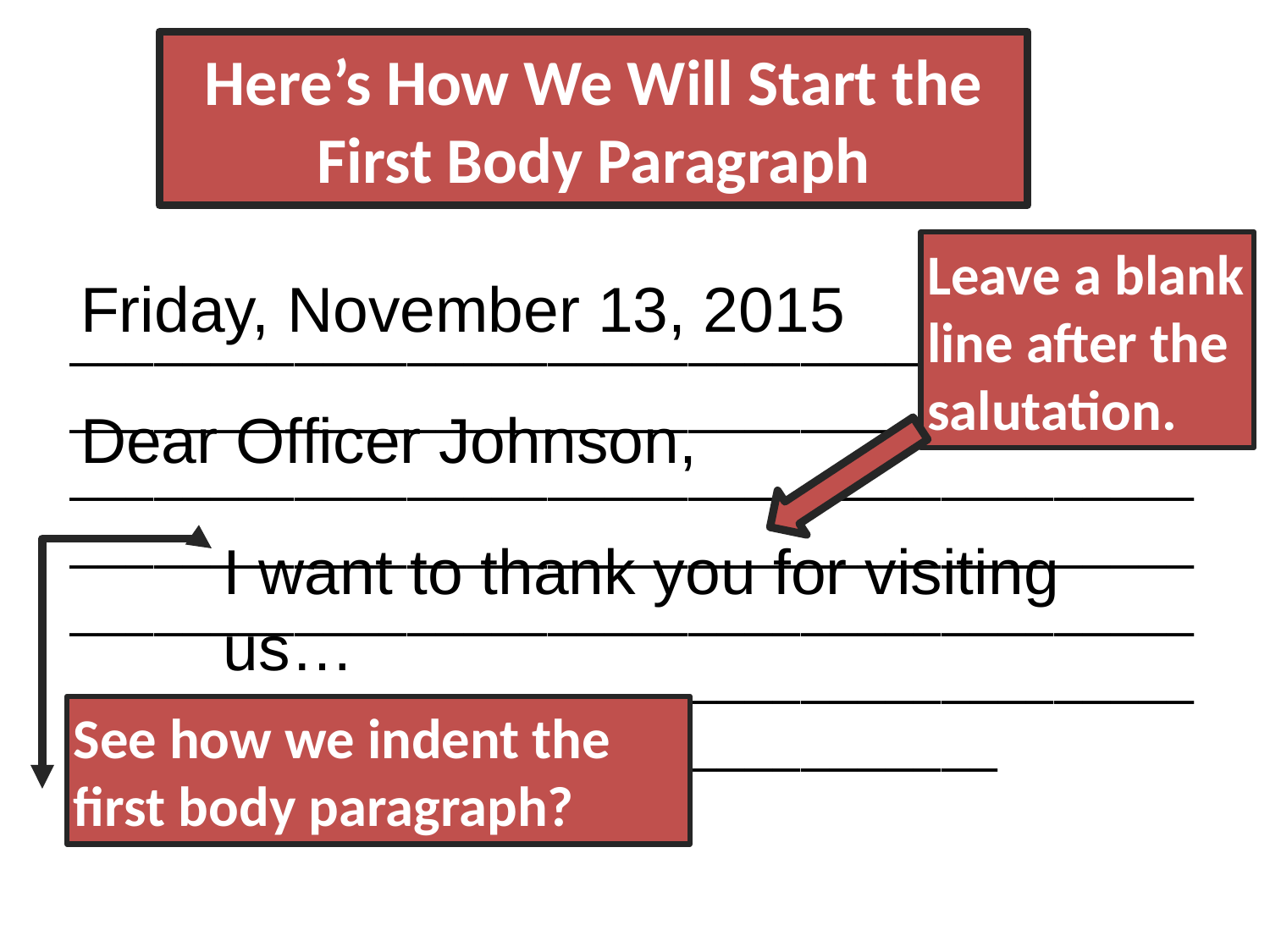

# Here’s How We Will Start the First Body Paragraph
Leave a blank line after the salutation.
Friday, November 13, 2015
_________________________________________________________________________________________________________________________________________________________________________________________________________________________________________________________________________________
Dear Officer Johnson,

I want to thank you for visiting us…

See how we indent the first body paragraph?